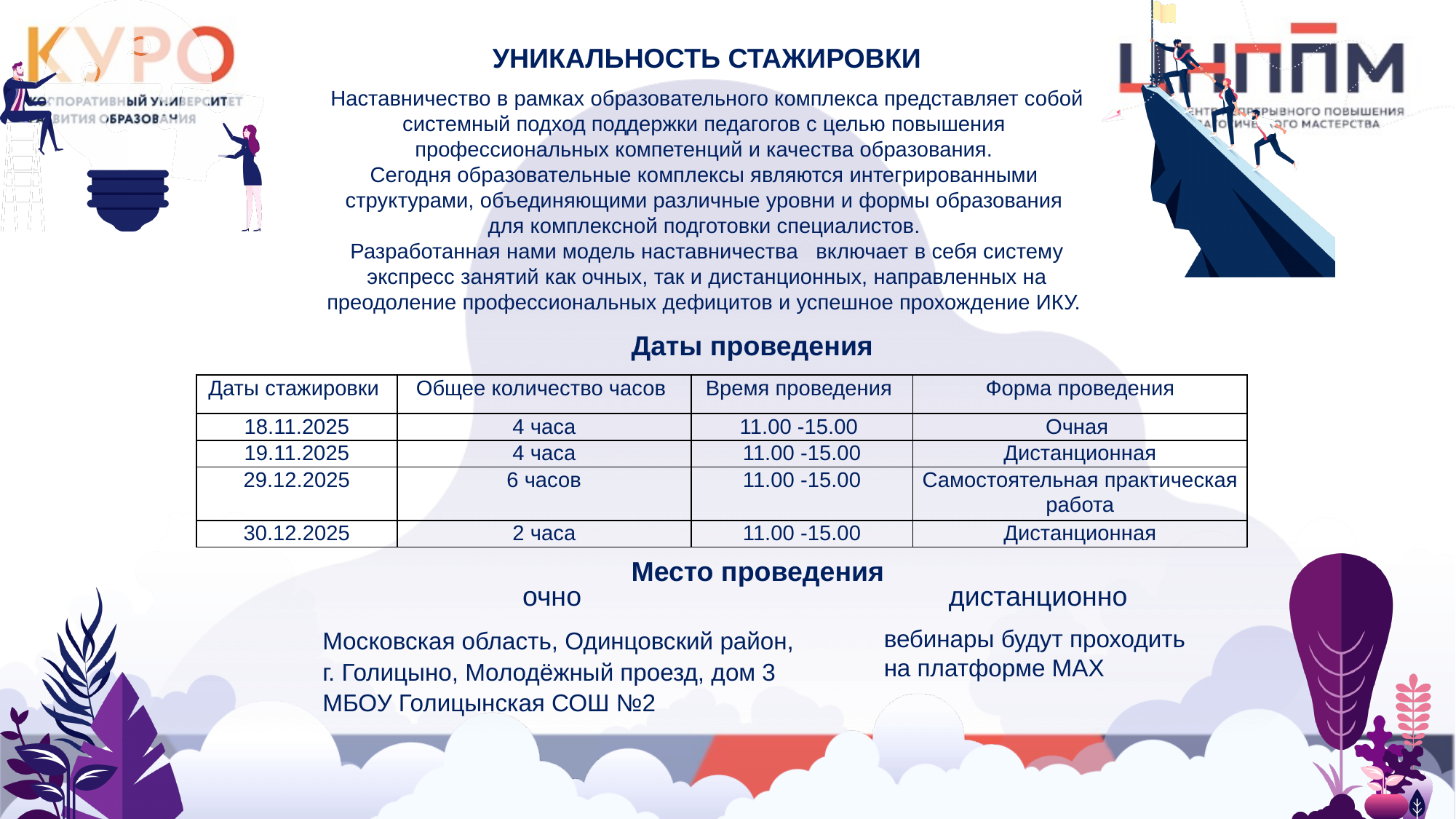

УНИКАЛЬНОСТЬ СТАЖИРОВКИ
Наставничество в рамках образовательного комплекса представляет собой системный подход поддержки педагогов с целью повышения
профессиональных компетенций и качества образования.
Сегодня образовательные комплексы являются интегрированными
структурами, объединяющими различные уровни и формы образования
для комплексной подготовки специалистов.
Разработанная нами модель наставничества   включает в себя систему
 экспресс занятий как очных, так и дистанционных, направленных на
преодоление профессиональных дефицитов и успешное прохождение ИКУ.
Даты проведения
| Даты стажировки | Общее количество часов | Время проведения | Форма проведения |
| --- | --- | --- | --- |
| 18.11.2025 | 4 часа | 11.00 -15.00 | Очная |
| 19.11.2025 | 4 часа | 11.00 -15.00 | Дистанционная |
| 29.12.2025 | 6 часов | 11.00 -15.00 | Самостоятельная практическая работа |
| 30.12.2025 | 2 часа | 11.00 -15.00 | Дистанционная |
Место проведения
очно
дистанционно
Московская область, Одинцовский район, г. Голицыно, Молодёжный проезд, дом 3
МБОУ Голицынская СОШ №2
вебинары будут проходить
на платформе МАХ